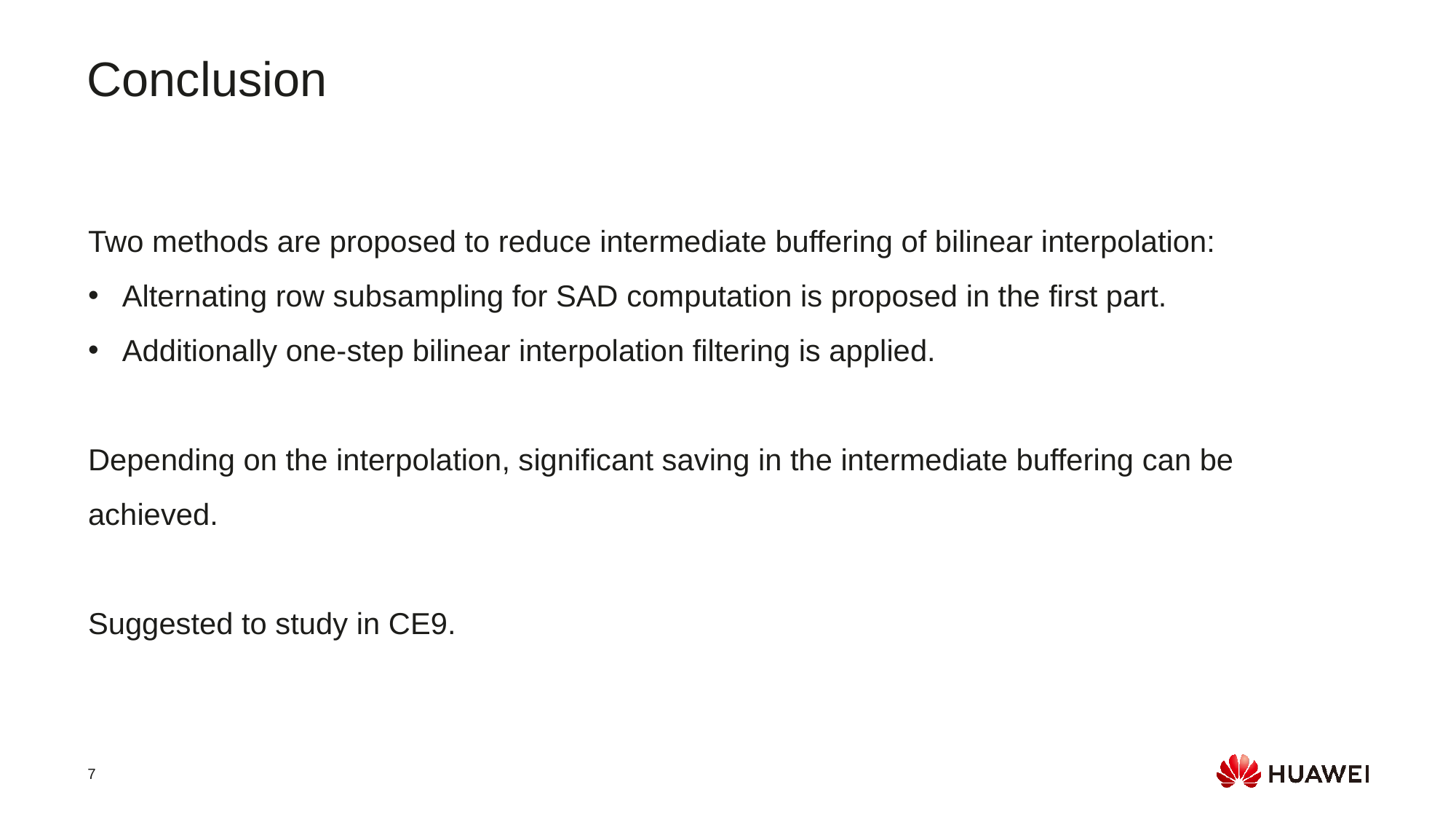

Conclusion
Two methods are proposed to reduce intermediate buffering of bilinear interpolation:
	Alternating row subsampling for SAD computation is proposed in the first part.
Additionally one-step bilinear interpolation filtering is applied.

Depending on the interpolation, significant saving in the intermediate buffering can be achieved.

Suggested to study in CE9.